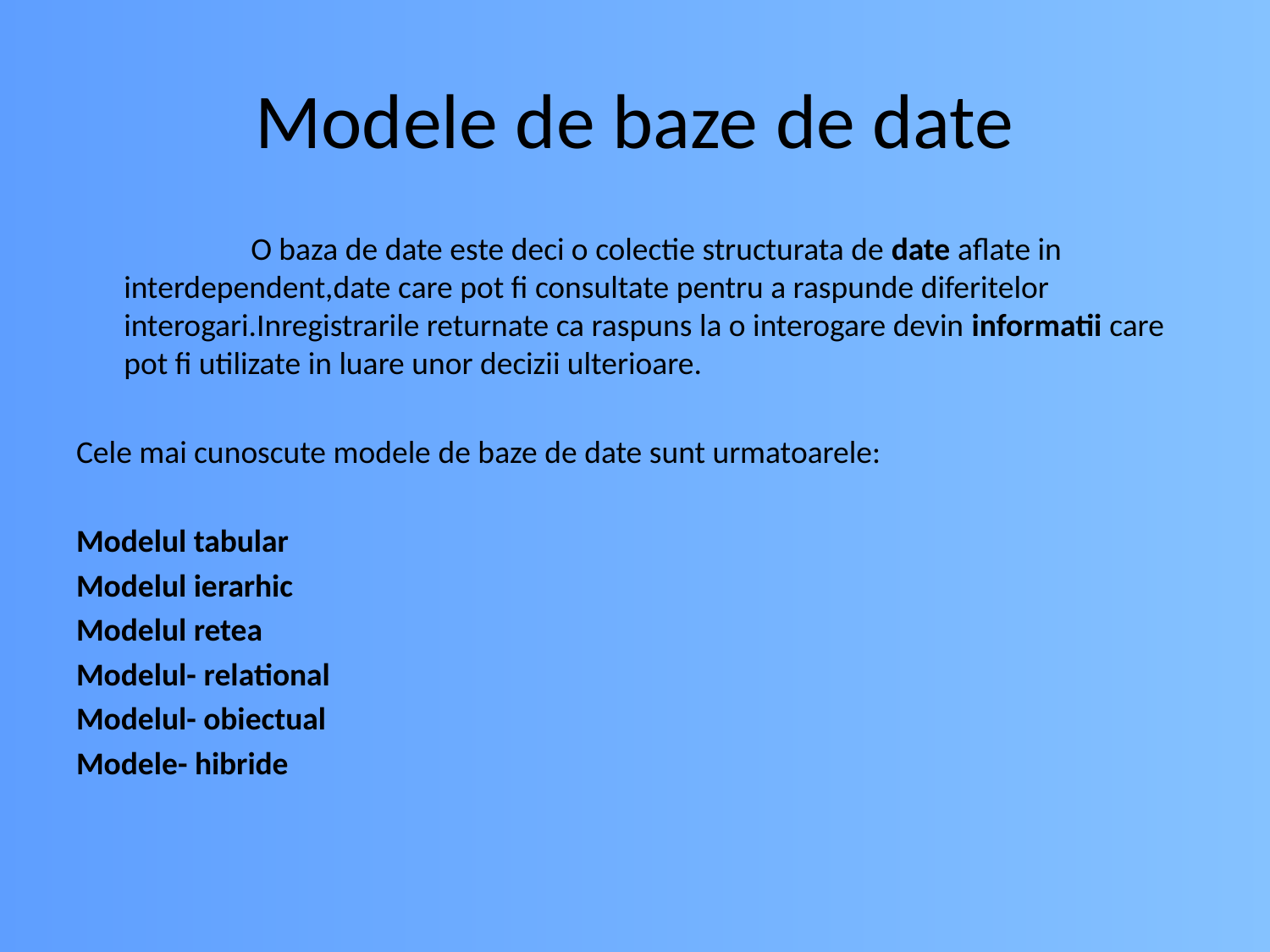

# Modele de baze de date
		O baza de date este deci o colectie structurata de date aflate in interdependent,date care pot fi consultate pentru a raspunde diferitelor interogari.Inregistrarile returnate ca raspuns la o interogare devin informatii care pot fi utilizate in luare unor decizii ulterioare.

Cele mai cunoscute modele de baze de date sunt urmatoarele:

Modelul tabular
Modelul ierarhic
Modelul retea
Modelul- relational
Modelul- obiectual
Modele- hibride